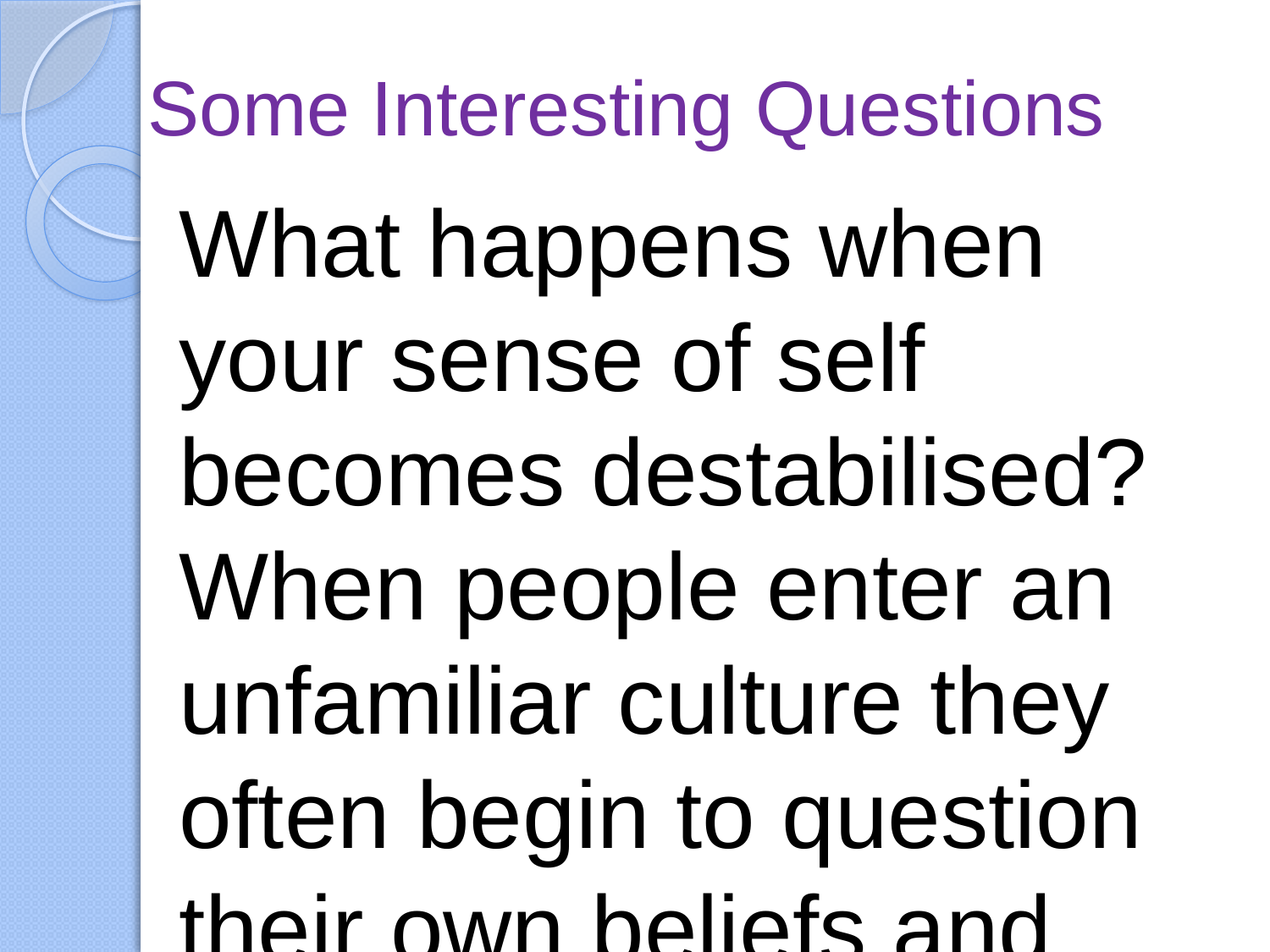

# Some Interesting Questions
What happens when your sense of self becomes destabilised? When people enter an unfamiliar culture they often begin to question their own beliefs and customs.